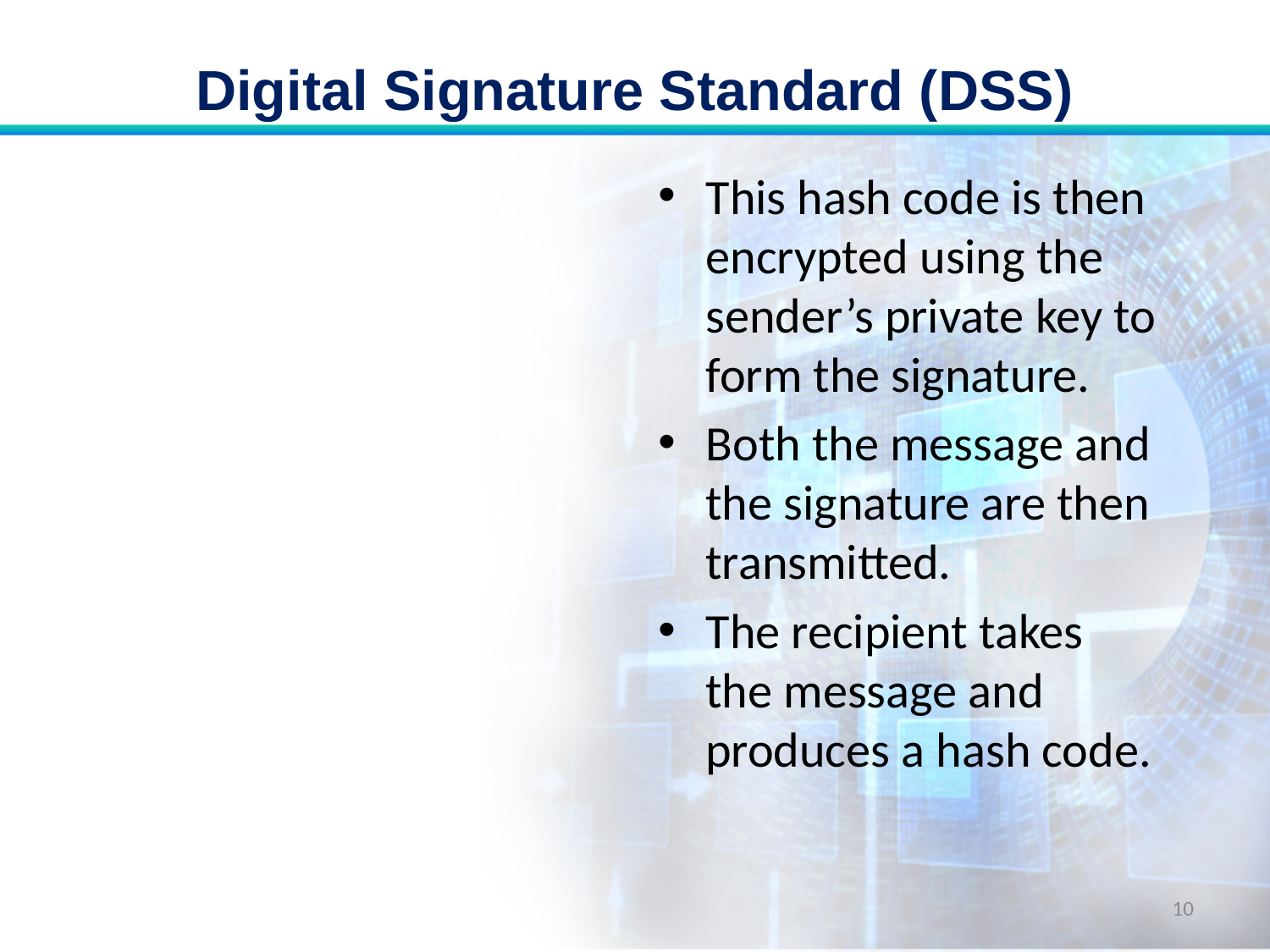

# Digital Signature Standard (DSS)
This hash code is then encrypted using the sender’s private key to form the signature.
Both the message and the signature are then transmitted.
The recipient takes the message and produces a hash code.
10